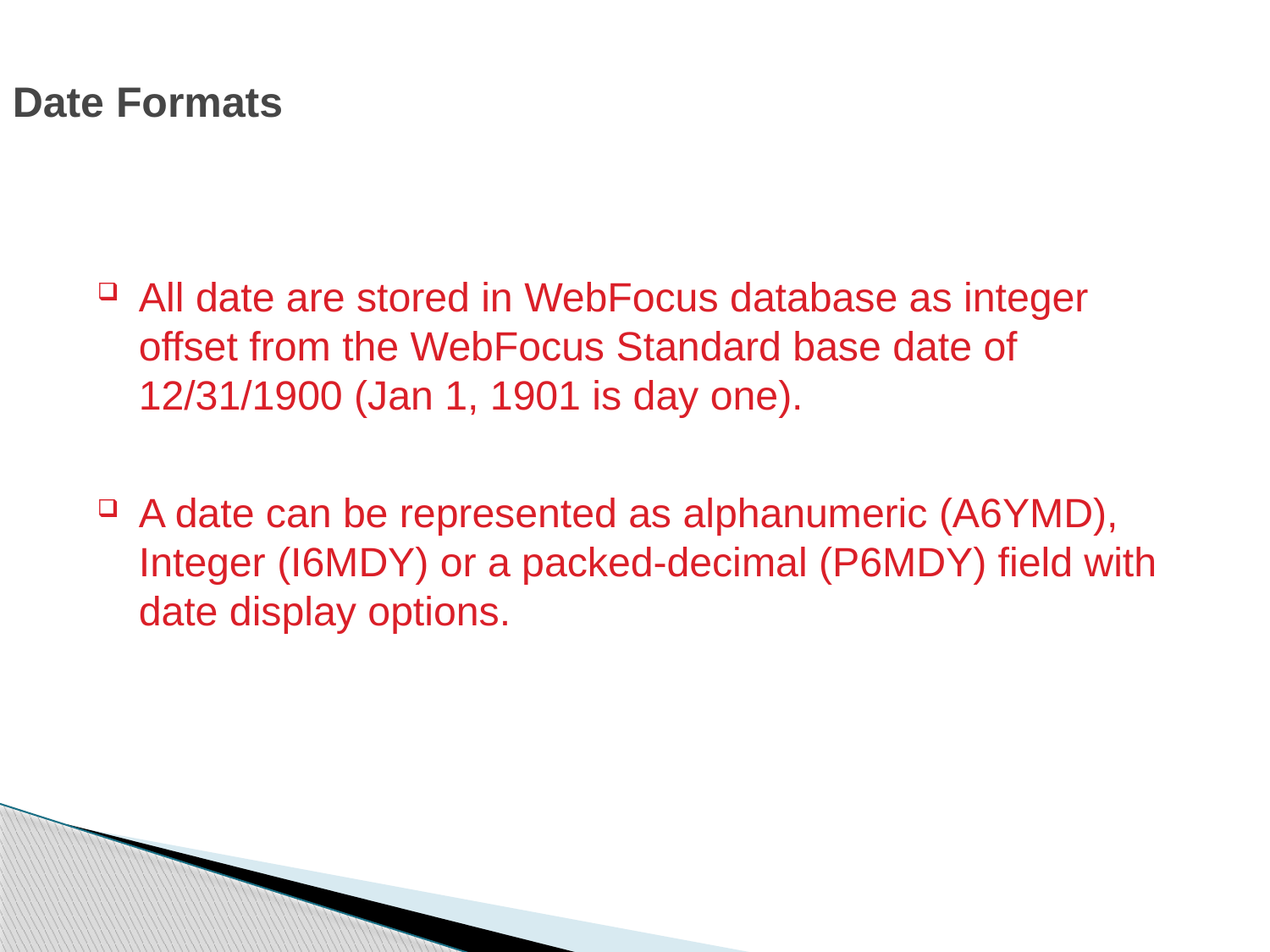

# Date Formats
All date are stored in WebFocus database as integer offset from the WebFocus Standard base date of 12/31/1900 (Jan 1, 1901 is day one).

A date can be represented as alphanumeric (A6YMD), Integer (I6MDY) or a packed-decimal (P6MDY) field with date display options.
34